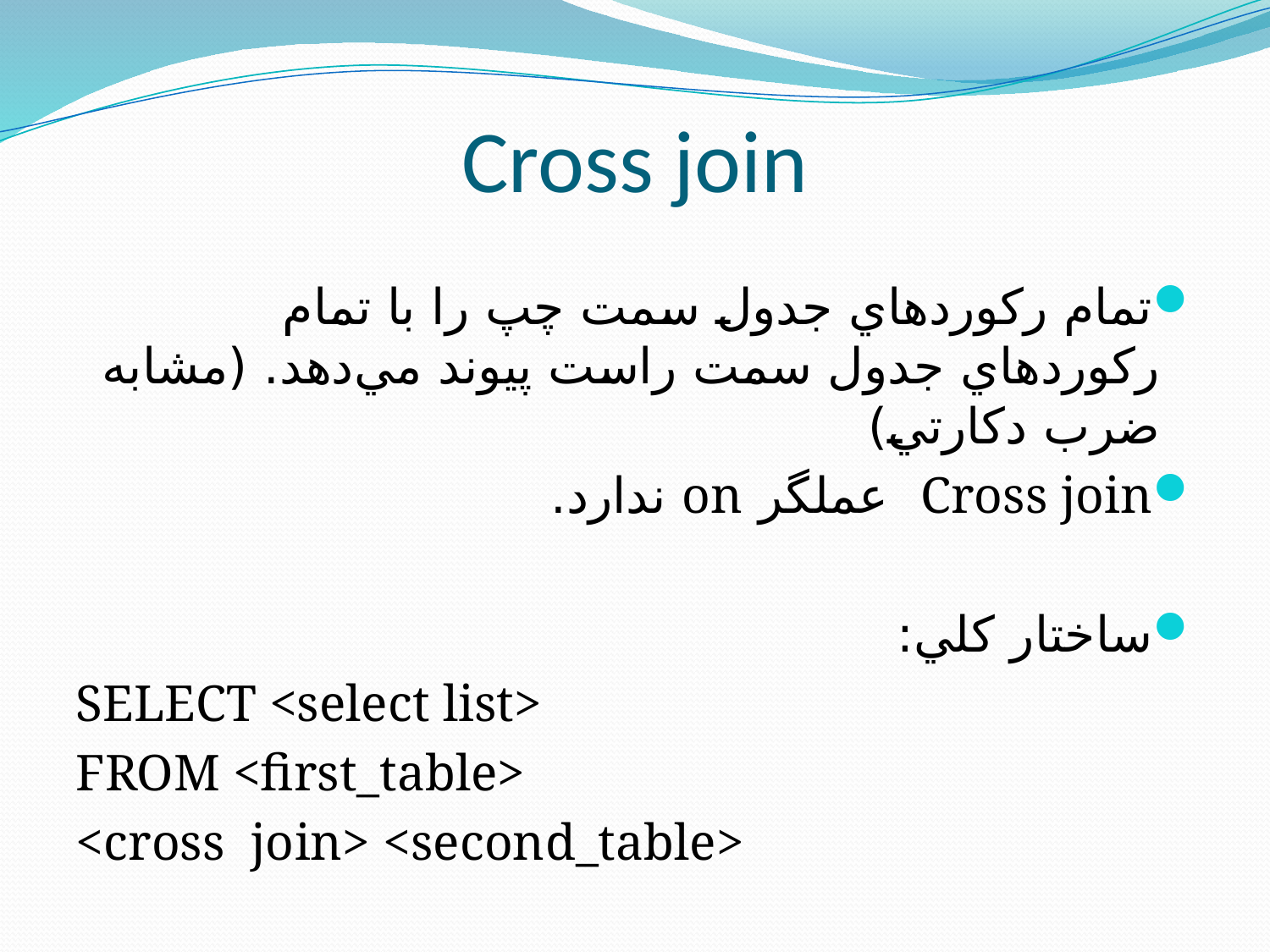

# Cross join
تمام رکوردهاي جدول سمت چپ را با تمام رکوردهاي جدول سمت راست پيوند مي‌دهد. (مشابه ضرب دکارتي)
Cross join  عملگر on ندارد.

ساختار کلي:
SELECT <select list>
FROM <first_table>
<cross  join> <second_table>